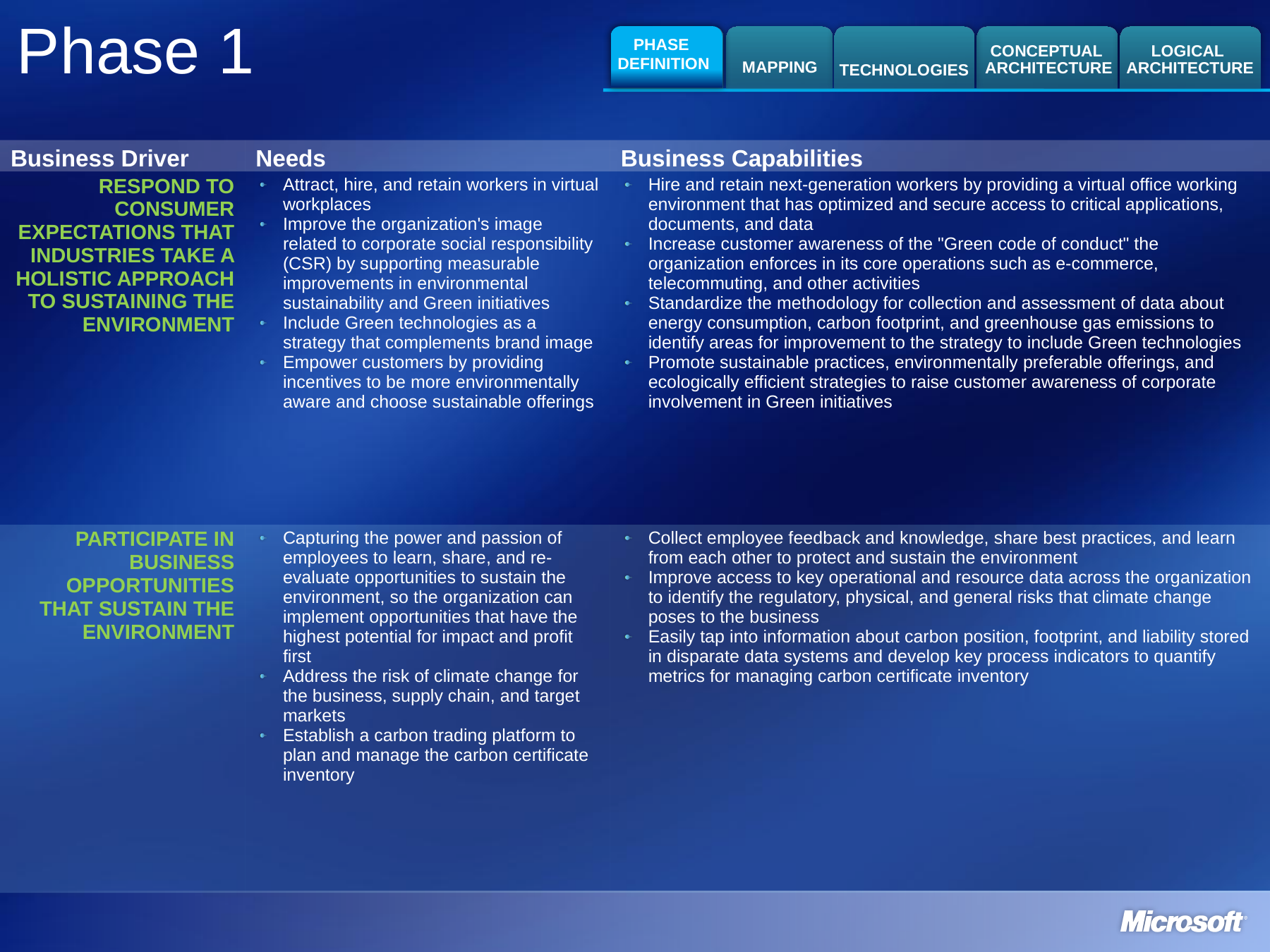

# Phase 1

TECHNOLOGIES

CONCEPTUAL
ARCHITECTURE

LOGICAL
ARCHITECTURE

MAPPING
PHASE
DEFINITION
| Business Driver | Needs | Business Capabilities |
| --- | --- | --- |
| Respond to consumer expectations that industries take a holistic approach to sustaining the environment | Attract, hire, and retain workers in virtual workplaces Improve the organization's image related to corporate social responsibility (CSR) by supporting measurable improvements in environmental sustainability and Green initiatives Include Green technologies as a strategy that complements brand image Empower customers by providing incentives to be more environmentally aware and choose sustainable offerings | Hire and retain next-generation workers by providing a virtual office working environment that has optimized and secure access to critical applications, documents, and data Increase customer awareness of the "Green code of conduct" the organization enforces in its core operations such as e-commerce, telecommuting, and other activities Standardize the methodology for collection and assessment of data about energy consumption, carbon footprint, and greenhouse gas emissions to identify areas for improvement to the strategy to include Green technologies Promote sustainable practices, environmentally preferable offerings, and ecologically efficient strategies to raise customer awareness of corporate involvement in Green initiatives |
| Participate in business opportunities that sustain the environment | Capturing the power and passion of employees to learn, share, and re-evaluate opportunities to sustain the environment, so the organization can implement opportunities that have the highest potential for impact and profit first Address the risk of climate change for the business, supply chain, and target markets Establish a carbon trading platform to plan and manage the carbon certificate inventory | Collect employee feedback and knowledge, share best practices, and learn from each other to protect and sustain the environment Improve access to key operational and resource data across the organization to identify the regulatory, physical, and general risks that climate change poses to the business Easily tap into information about carbon position, footprint, and liability stored in disparate data systems and develop key process indicators to quantify metrics for managing carbon certificate inventory |